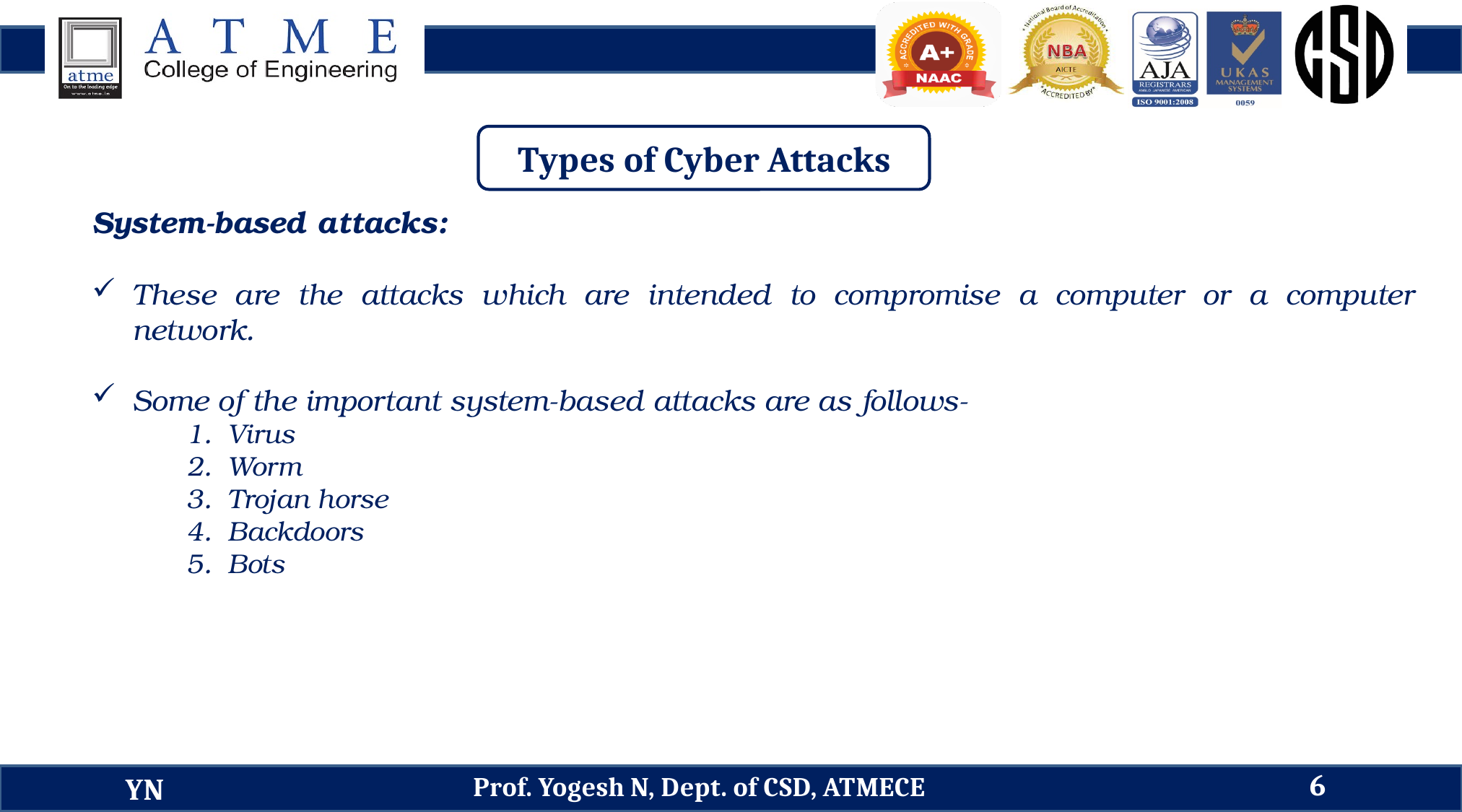

Types of Cyber Attacks
System-based attacks:

These are the attacks which are intended to compromise a computer or a computer network.

Some of the important system-based attacks are as follows-
Virus
Worm
Trojan horse
Backdoors
Bots
6

Prof. Yogesh N, Dept. of CSD, ATMECE
YN